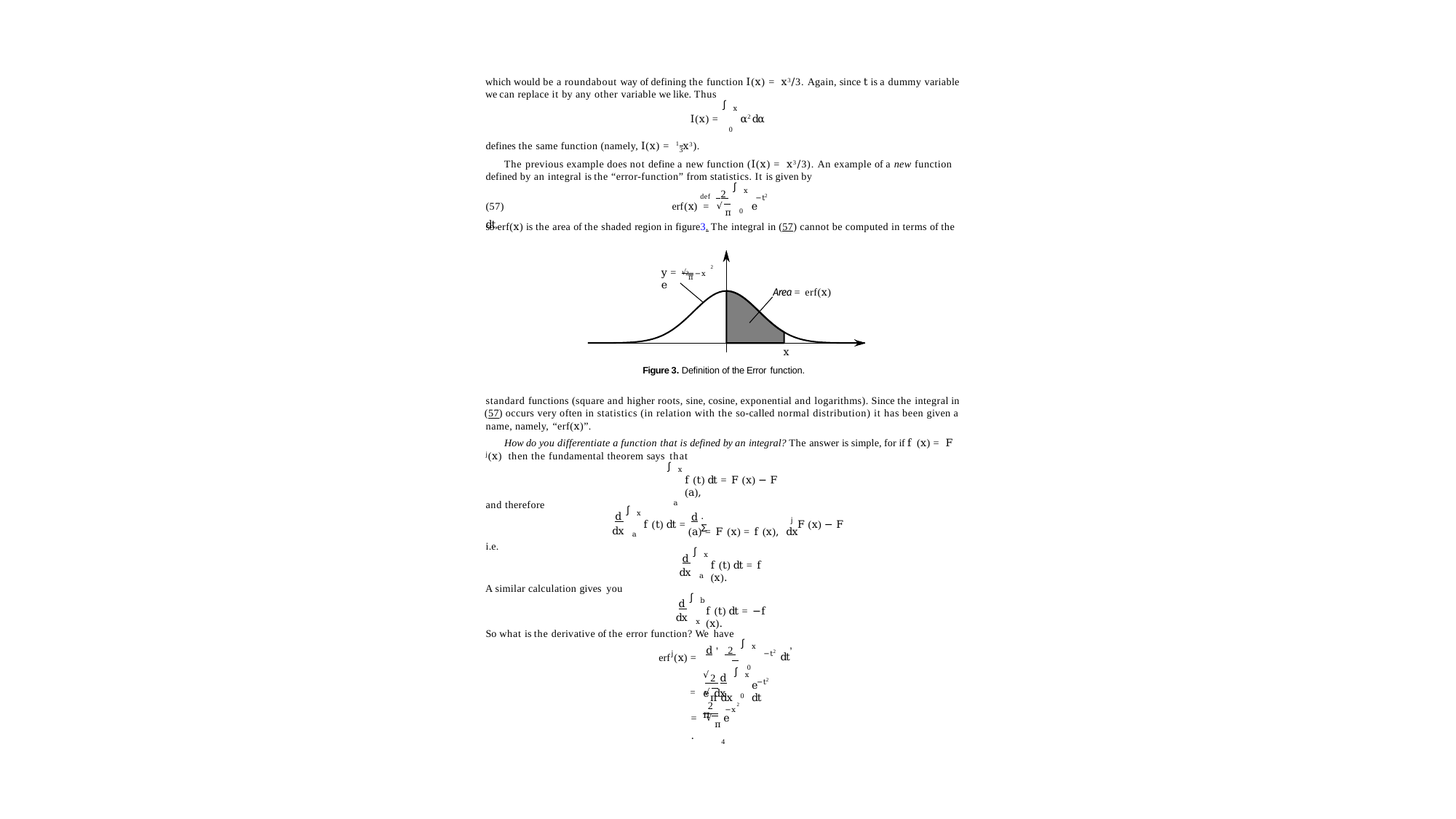

which would be a roundabout way of defining the function I(x) = x3/3. Again, since t is a dummy variable  we can replace it by any other variable we like. Thus
∫
x
I(x) =	α2 dα
0
defines the same function (namely, I(x) = 1 x3).
3
The previous example does not define a new function (I(x) = x3/3). An example of a new function  defined by an integral is the “error-function” from statistics. It is given by

∫
x
  2
def
2
−t
(57)	erf(x)  =  √π	e	dt,
0
so erf(x) is the area of the shaded region in figure3. The integral in (57) cannot be computed in terms of the

2
2 −x
y =	e
√
π

Area = erf(x)

x
Figure 3. Definition of the Error function.

standard functions (square and higher roots, sine, cosine, exponential and logarithms). Since the integral in
(57) occurs very often in statistics (in relation with the so-called normal distribution) it has been given a  name, namely, “erf(x)”.
How do you differentiate a function that is defined by an integral? The answer is simple, for if f (x) = F j(x)  then the fundamental theorem says that
∫
x
f (t) dt = F (x) − F (a),
a
and therefore
∫
d  dx
x
.	Σ
d
j
f (t) dt =		F (x) − F (a) = F (x) = f (x),  dx
a
i.e.
∫
d  dx
x
f (t) dt = f (x).
a
A similar calculation gives you
∫
d  dx
b
f (t) dt = −f (x).
x
So what is the derivative of the error function? We have
∫
,
,
x
d	 2
2
j
−t
erf (x) =		√	e  dx		π
dt

0
∫
  2 d
= √π dx
x
2
−t
e	dt

0
2
2
−x
=  √π e	.

4